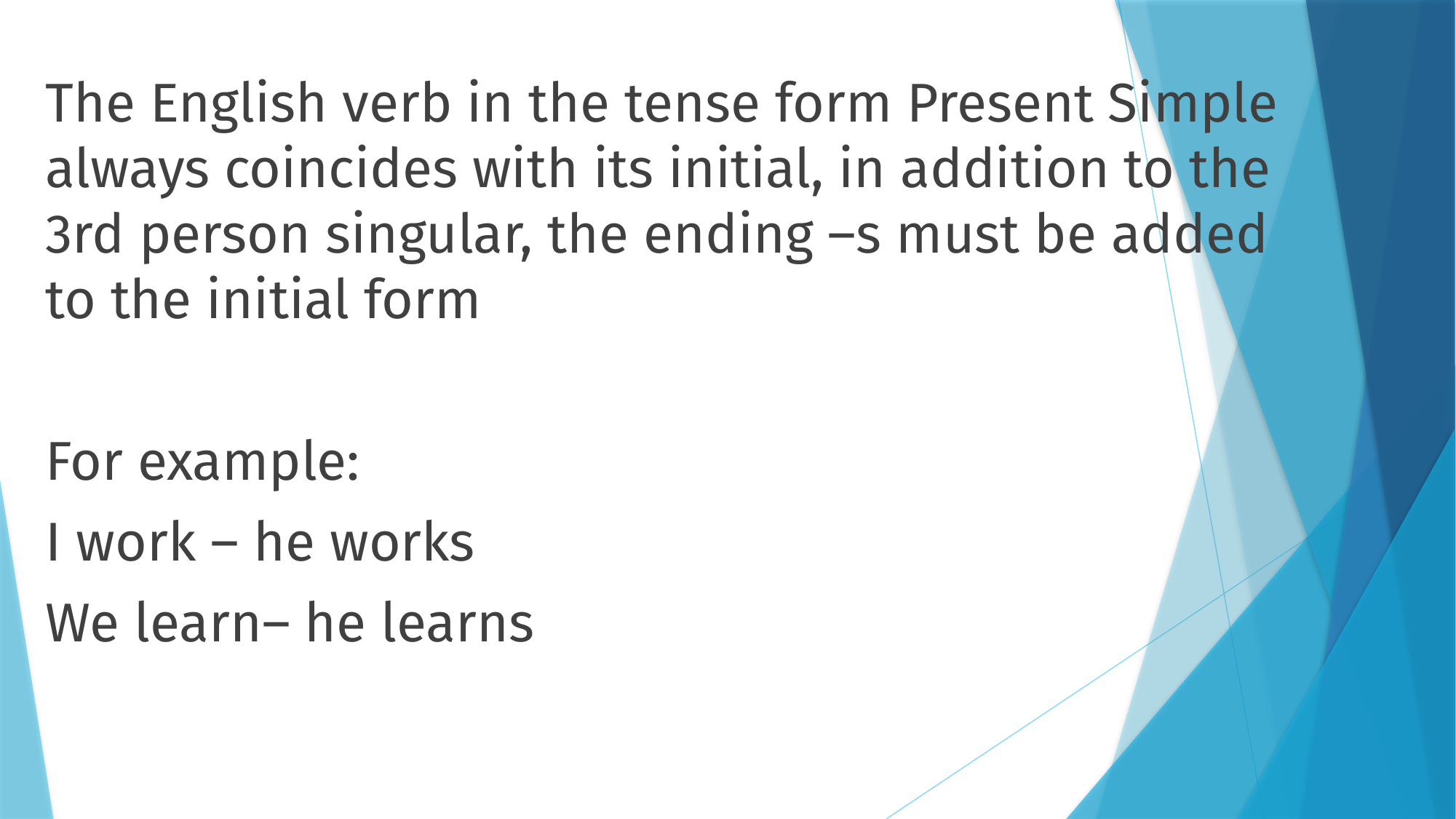

The English verb in the tense form Present Simple always coincides with its initial, in addition to the 3rd person singular, the ending –s must be added to the initial form

For example:
I work – he works
We learn– he learns